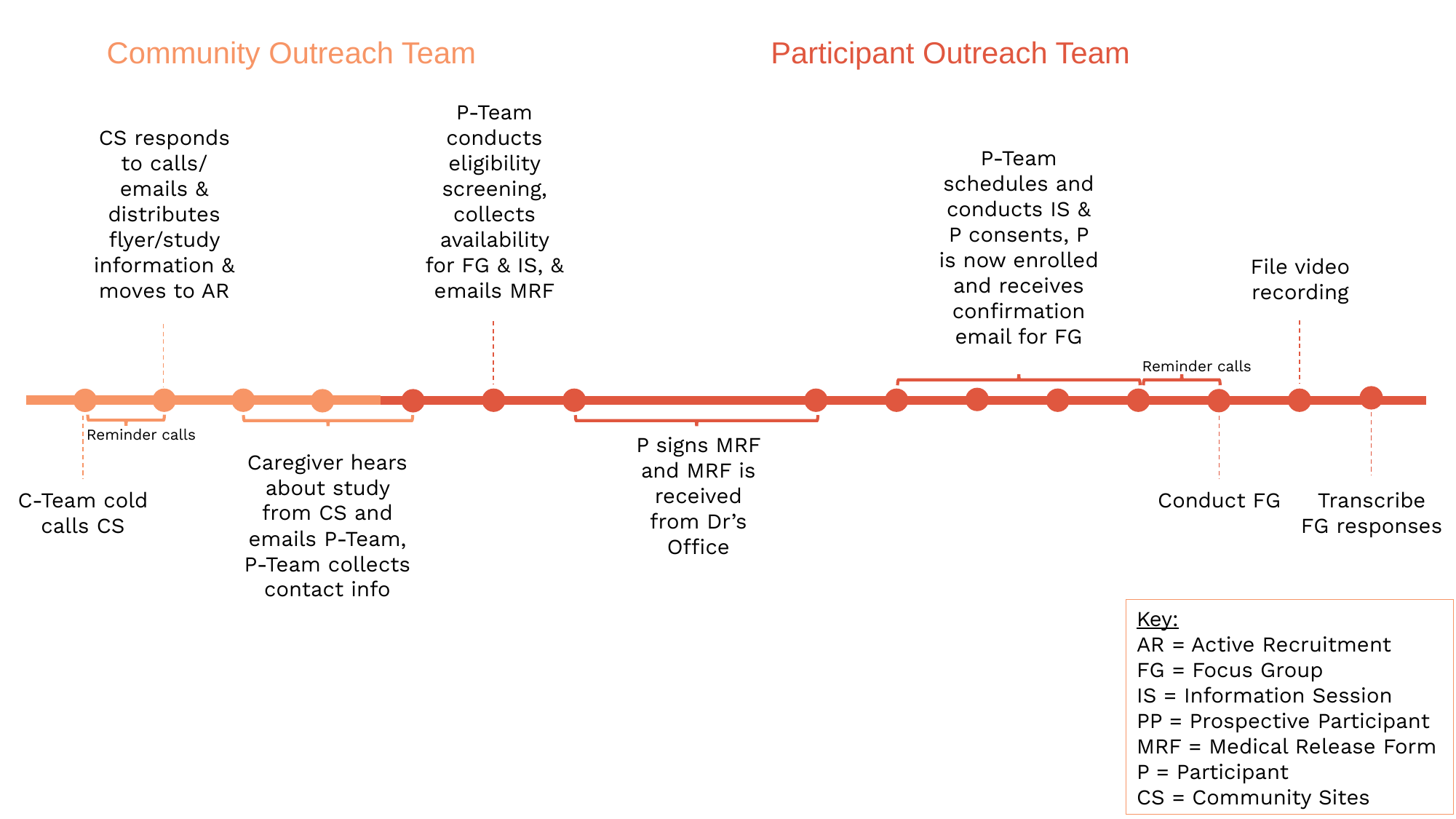

Community Outreach Team
Participant Outreach Team
P-Team conducts eligibility screening, collects availability for FG & IS, & emails MRF
CS responds to calls/ emails & distributes flyer/study information & moves to AR
P-Team schedules and conducts IS & P consents, P is now enrolled and receives confirmation email for FG
File video recording

Reminder calls

Reminder calls

P signs MRF and MRF is received from Dr’s Office
Caregiver hears about study from CS and emails P-Team, P-Team collects contact info
C-Team cold calls CS
Conduct FG
Transcribe FG responses
Key:
AR = Active Recruitment
FG = Focus Group
IS = Information Session
PP = Prospective Participant
MRF = Medical Release Form
P = Participant
CS = Community Sites